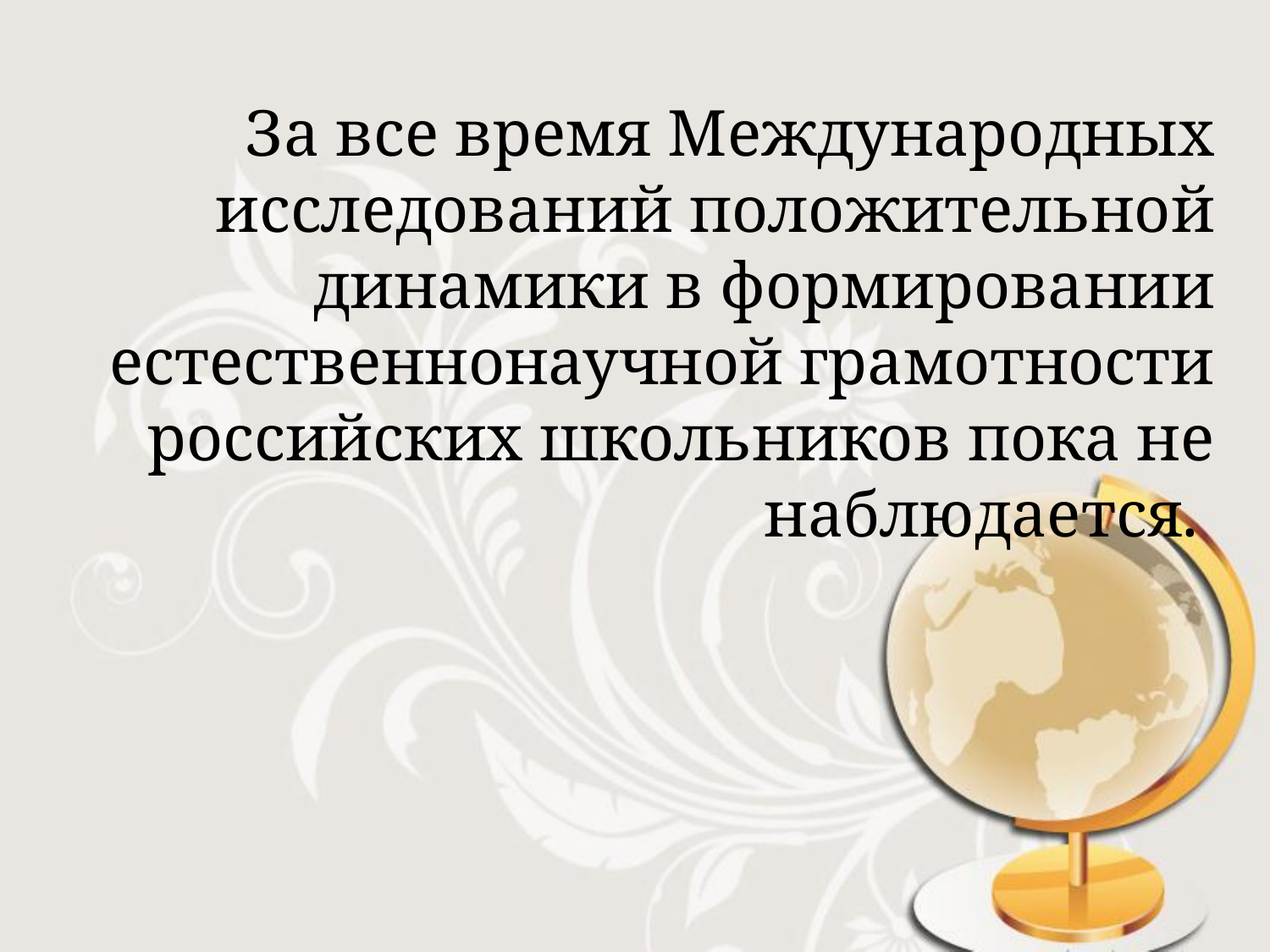

За все время Международных исследований положительной динамики в формировании естественнонаучной грамотности российских школьников пока не наблюдается.